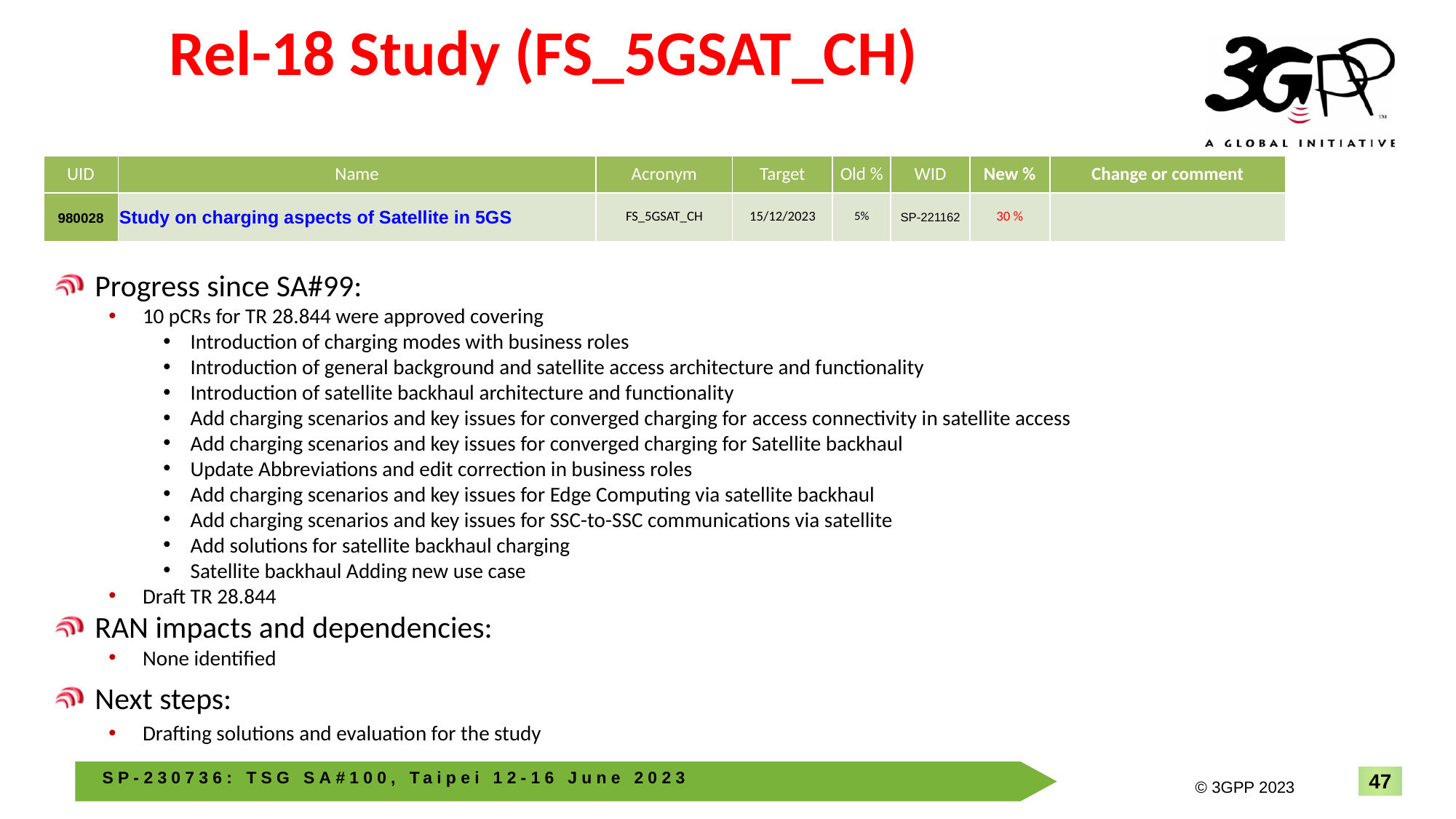

# Rel-18 Study (FS_5GSAT_CH)
| UID | Name | Acronym | Target | Old % | WID | New % | Change or comment |
| --- | --- | --- | --- | --- | --- | --- | --- |
| 980028 | Study on charging aspects of Satellite in 5GS | FS\_5GSAT\_CH | 15/12/2023 | 5% | SP-221162 | 30 % |  |
Progress since SA#99:
10 pCRs for TR 28.844 were approved covering
Introduction of charging modes with business roles
Introduction of general background and satellite access architecture and functionality
Introduction of satellite backhaul architecture and functionality
Add charging scenarios and key issues for converged charging for access connectivity in satellite access
Add charging scenarios and key issues for converged charging for Satellite backhaul
Update Abbreviations and edit correction in business roles
Add charging scenarios and key issues for Edge Computing via satellite backhaul
Add charging scenarios and key issues for SSC-to-SSC communications via satellite
Add solutions for satellite backhaul charging
Satellite backhaul Adding new use case
Draft TR 28.844
RAN impacts and dependencies:
None identified
Next steps:
Drafting solutions and evaluation for the study